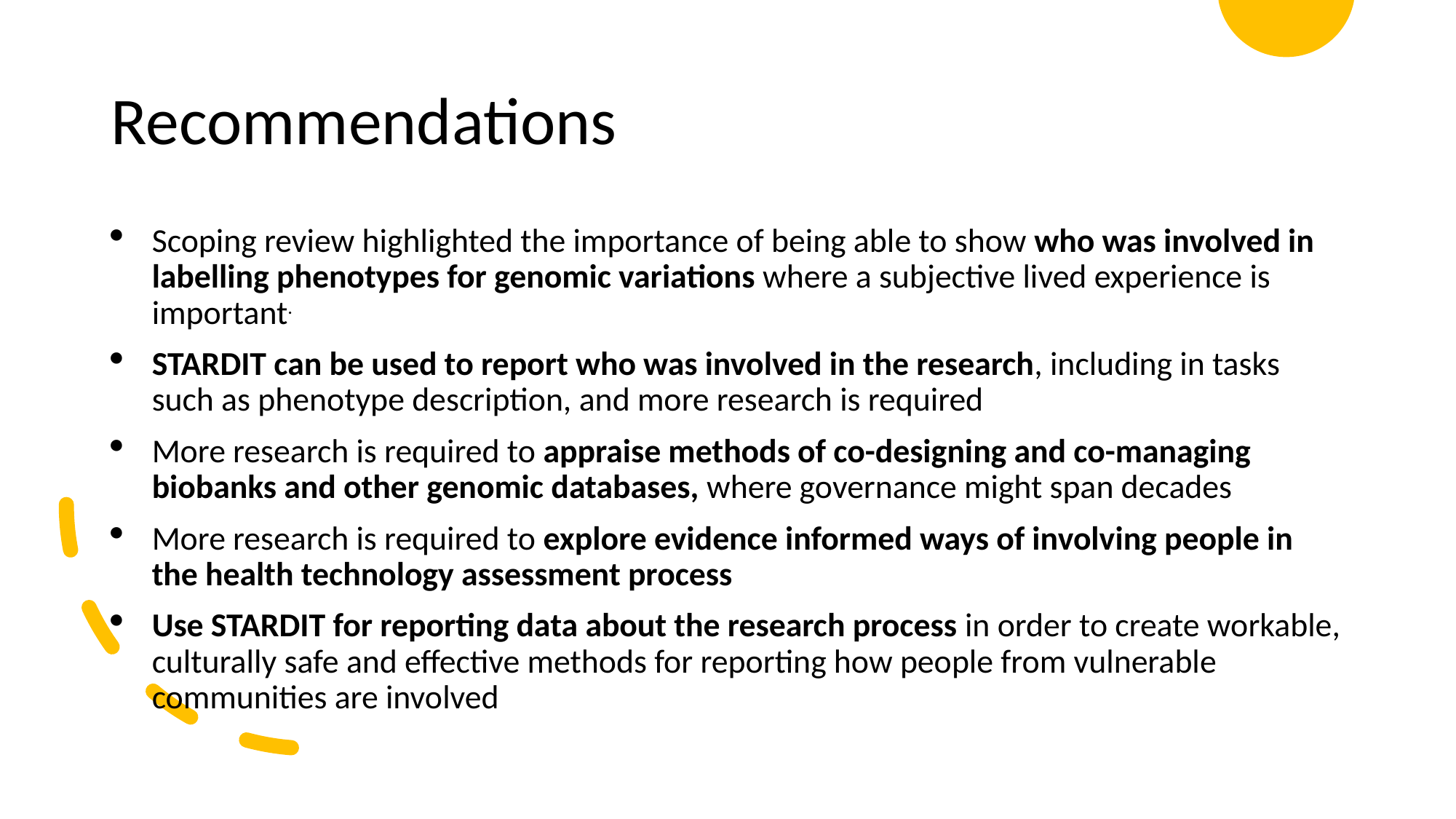

# Recommendations
Scoping review highlighted the importance of being able to show who was involved in labelling phenotypes for genomic variations where a subjective lived experience is important.
STARDIT can be used to report who was involved in the research, including in tasks such as phenotype description, and more research is required
More research is required to appraise methods of co-designing and co-managing biobanks and other genomic databases, where governance might span decades
More research is required to explore evidence informed ways of involving people in the health technology assessment process
Use STARDIT for reporting data about the research process in order to create workable, culturally safe and effective methods for reporting how people from vulnerable communities are involved